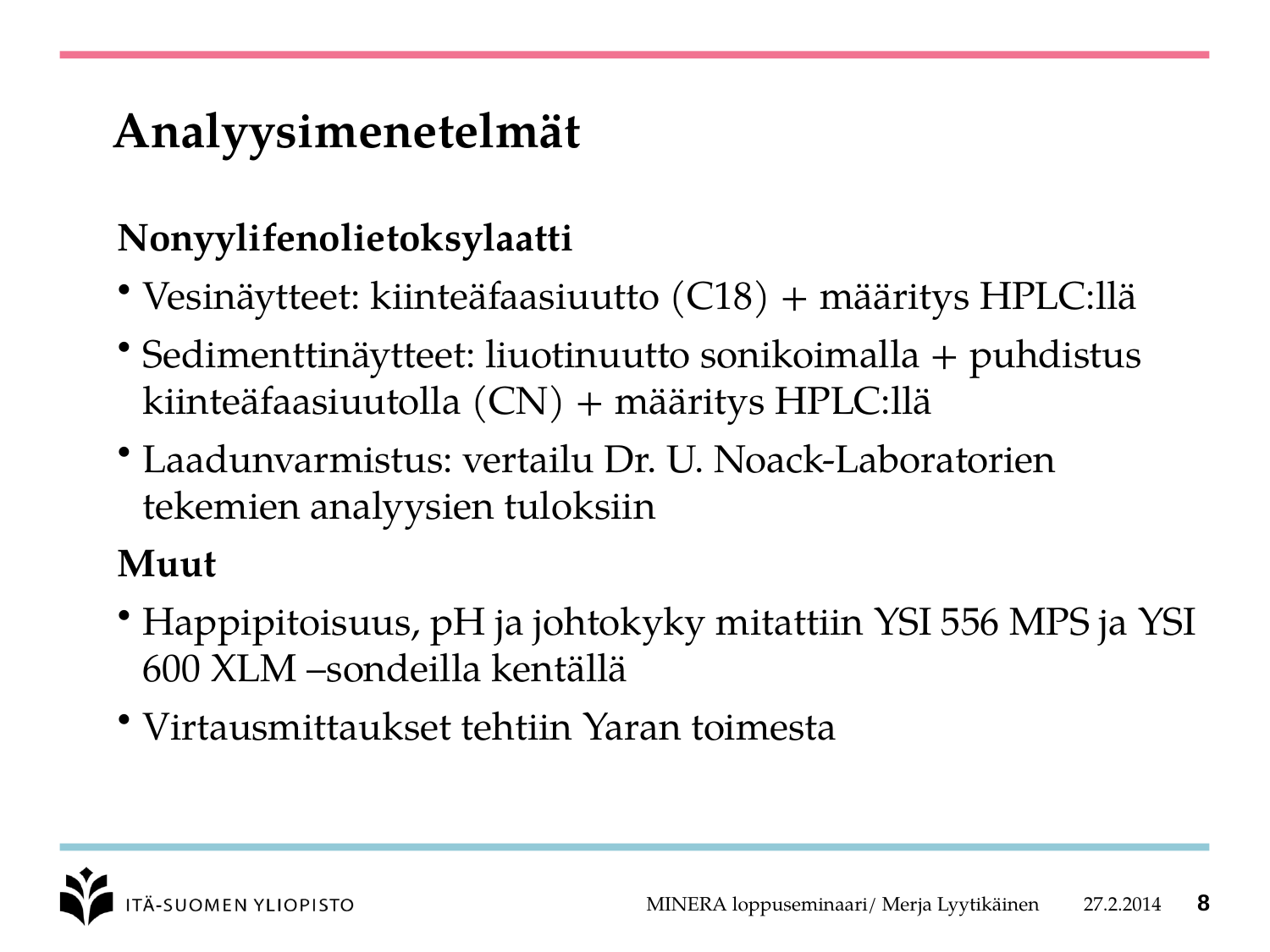

# Analyysimenetelmät
Nonyylifenolietoksylaatti
Vesinäytteet: kiinteäfaasiuutto (C18) + määritys HPLC:llä
Sedimenttinäytteet: liuotinuutto sonikoimalla + puhdistus kiinteäfaasiuutolla (CN) + määritys HPLC:llä
Laadunvarmistus: vertailu Dr. U. Noack-Laboratorien tekemien analyysien tuloksiin
Muut
Happipitoisuus, pH ja johtokyky mitattiin YSI 556 MPS ja YSI 600 XLM –sondeilla kentällä
Virtausmittaukset tehtiin Yaran toimesta

MINERA loppuseminaari/ Merja Lyytikäinen
27.2.2014
8